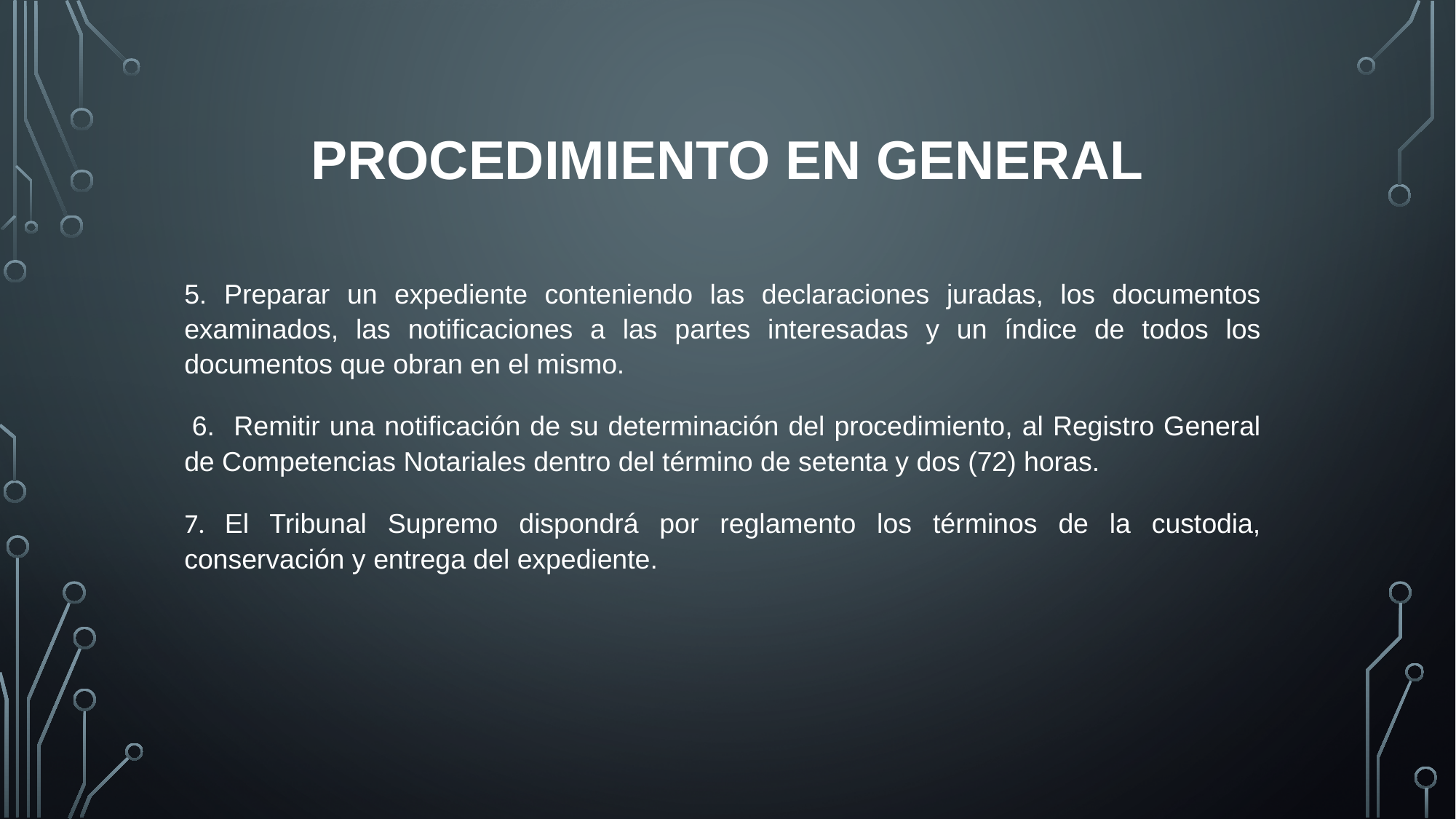

# PROCEDIMIENTO EN GENERAL
5. Preparar un expediente conteniendo las declaraciones juradas, los documentos examinados, las notificaciones a las partes interesadas y un índice de todos los documentos que obran en el mismo.
 6.  Remitir una notificación de su determinación del procedimiento, al Registro General de Competencias Notariales dentro del término de setenta y dos (72) horas.
7. El Tribunal Supremo dispondrá por reglamento los términos de la custodia, conservación y entrega del expediente.